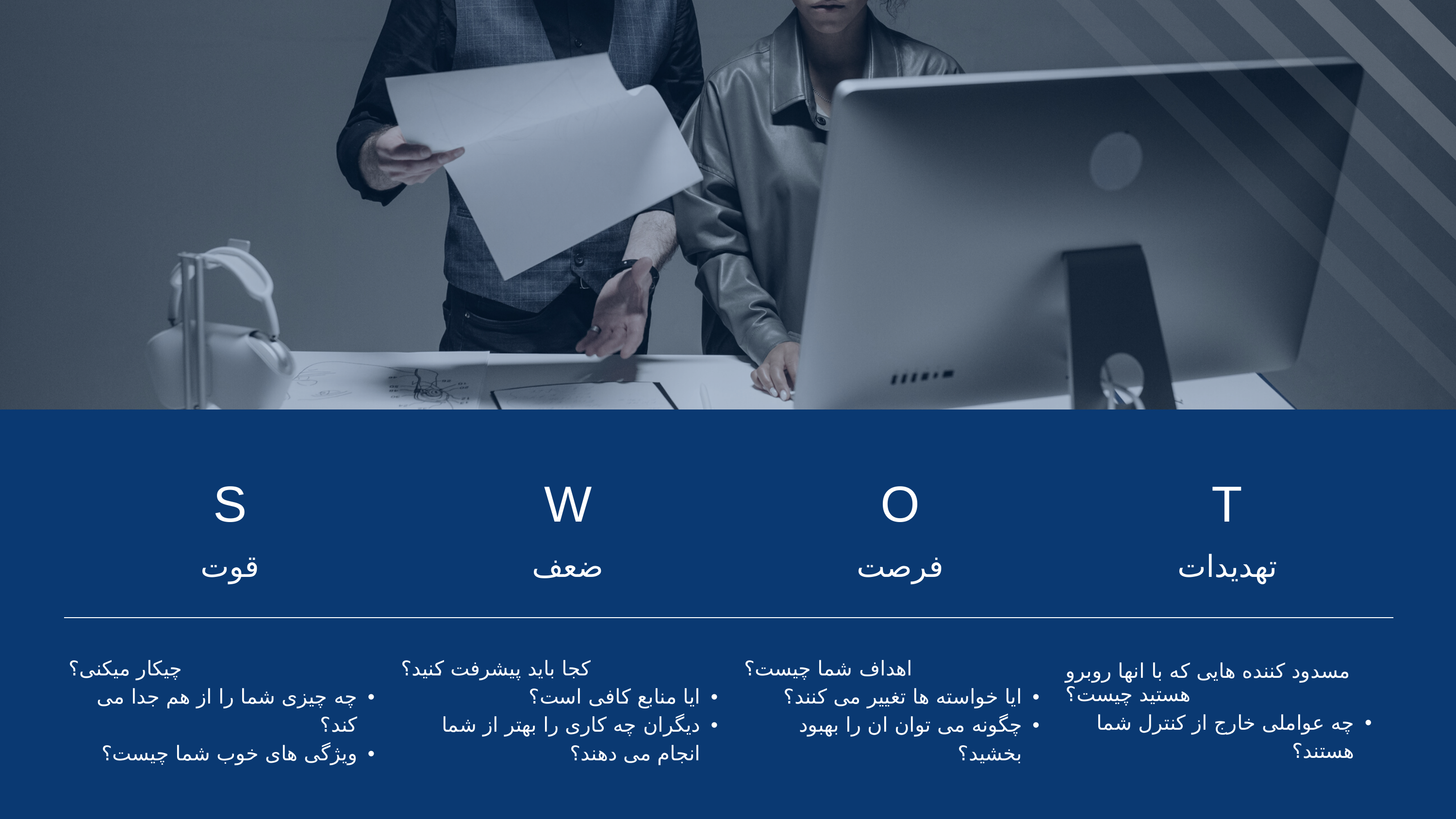

| S | W | O | T |
| --- | --- | --- | --- |
| قوت | ضعف | فرصت | تهدیدات |
| چیکار میکنی؟ چه چیزی شما را از هم جدا می کند؟ ویژگی های خوب شما چیست؟ | کجا باید پیشرفت کنید؟ ایا منابع کافی است؟ دیگران چه کاری را بهتر از شما انجام می دهند؟ | اهداف شما چیست؟ ایا خواسته ها تغییر می کنند؟ چگونه می توان ان را بهبود بخشید؟ | مسدود کننده هایی که با انها روبرو هستید چیست؟ چه عواملی خارج از کنترل شما هستند؟ |